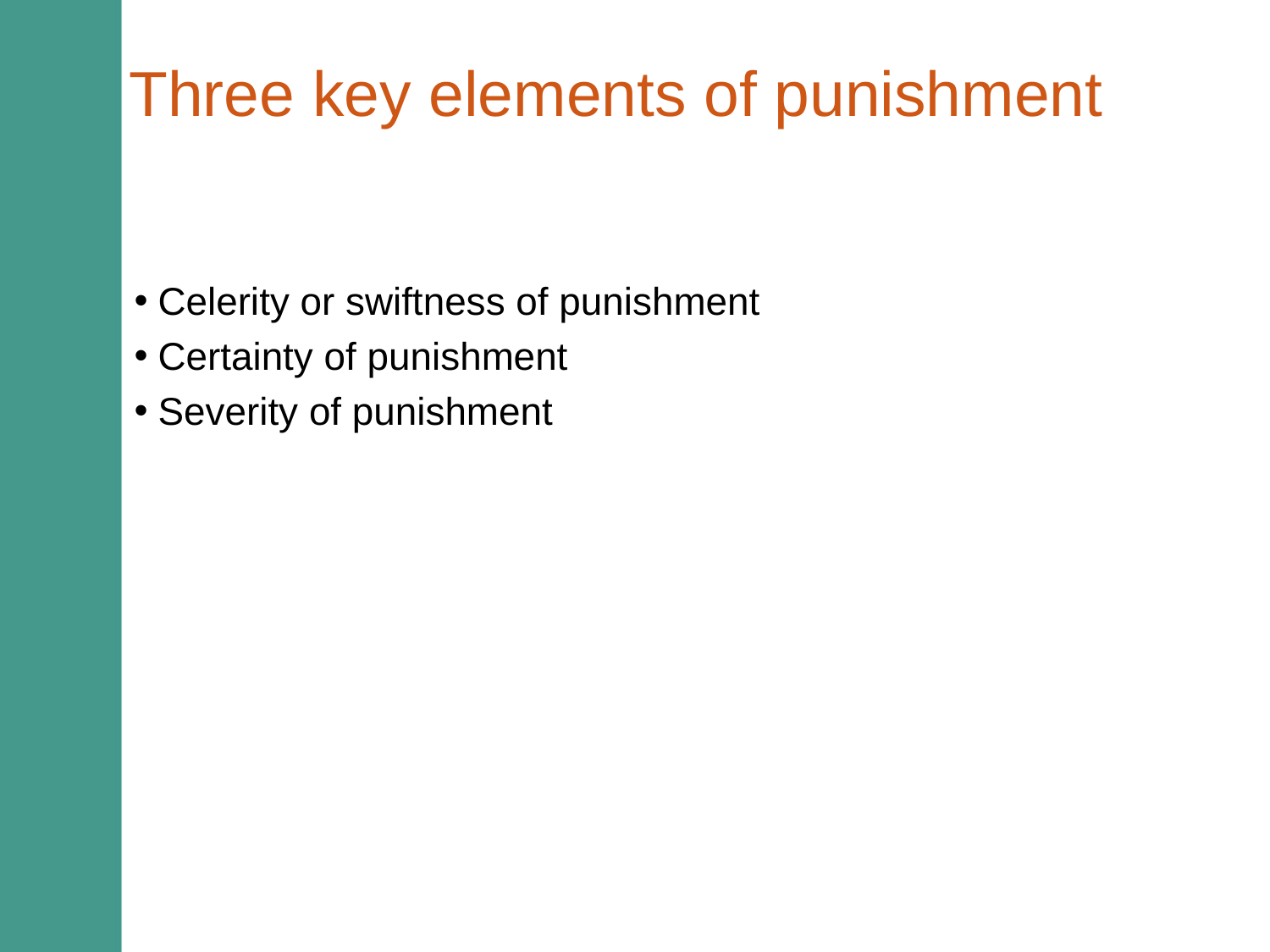

# Three key elements of punishment
Celerity or swiftness of punishment
Certainty of punishment
Severity of punishment